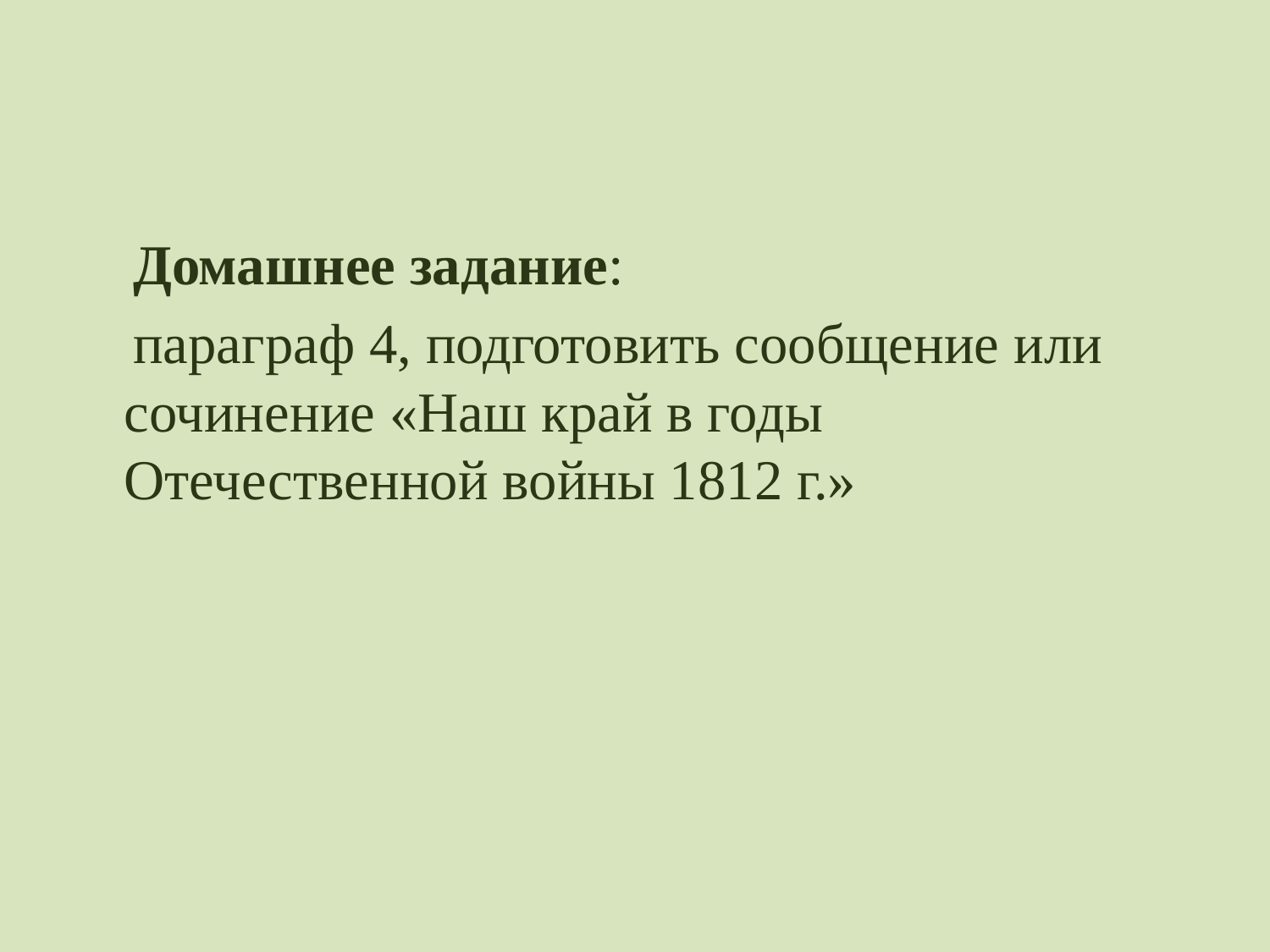

#
    Домашнее задание:
    параграф 4, подготовить сообщение или сочинение «Наш край в годы Отечественной войны 1812 г.»